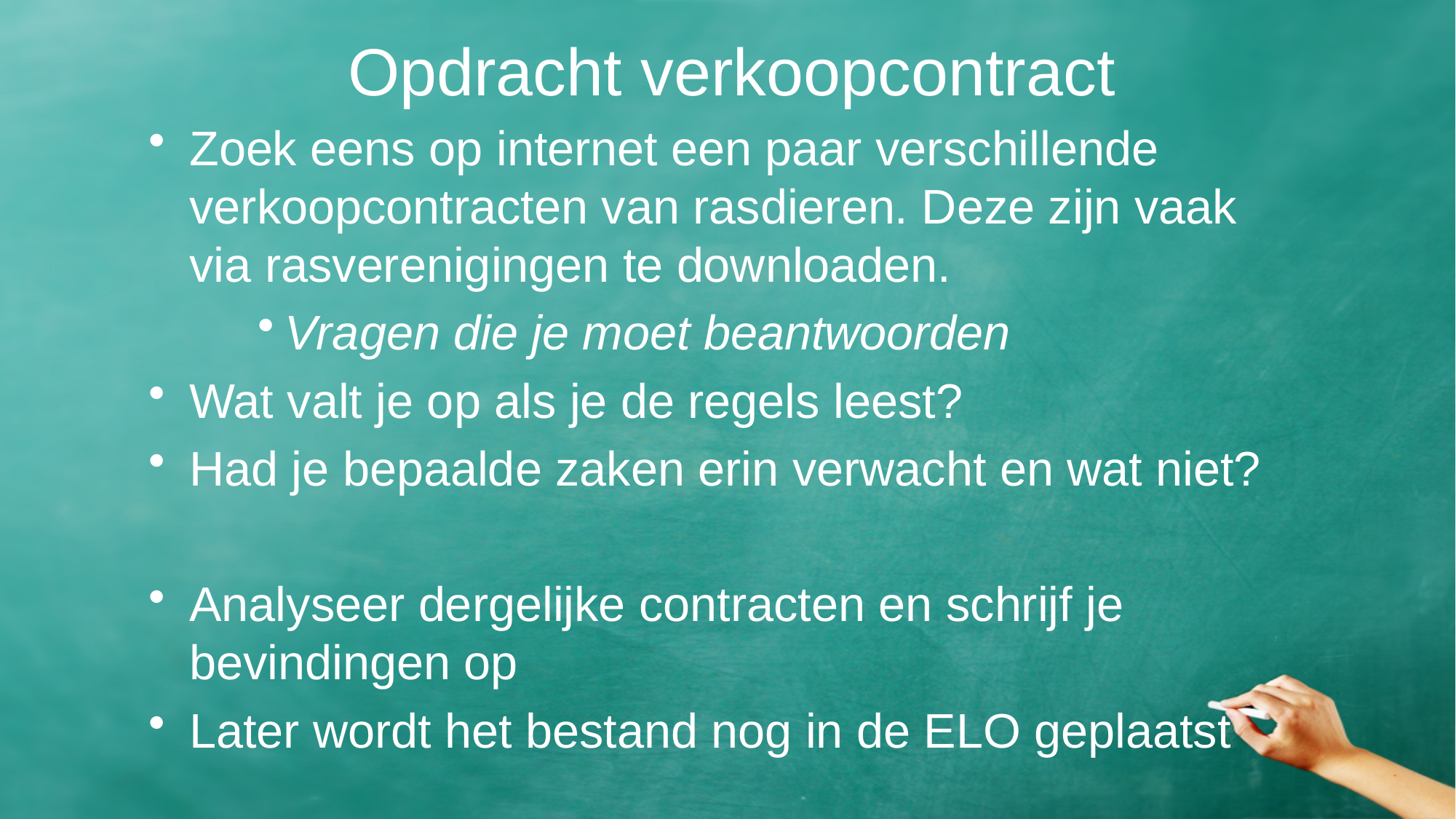

# Opdracht verkoopcontract
Zoek eens op internet een paar verschillende verkoopcontracten van rasdieren. Deze zijn vaak via rasverenigingen te downloaden.
Vragen die je moet beantwoorden
Wat valt je op als je de regels leest?
Had je bepaalde zaken erin verwacht en wat niet?

Analyseer dergelijke contracten en schrijf je bevindingen op
Later wordt het bestand nog in de ELO geplaatst